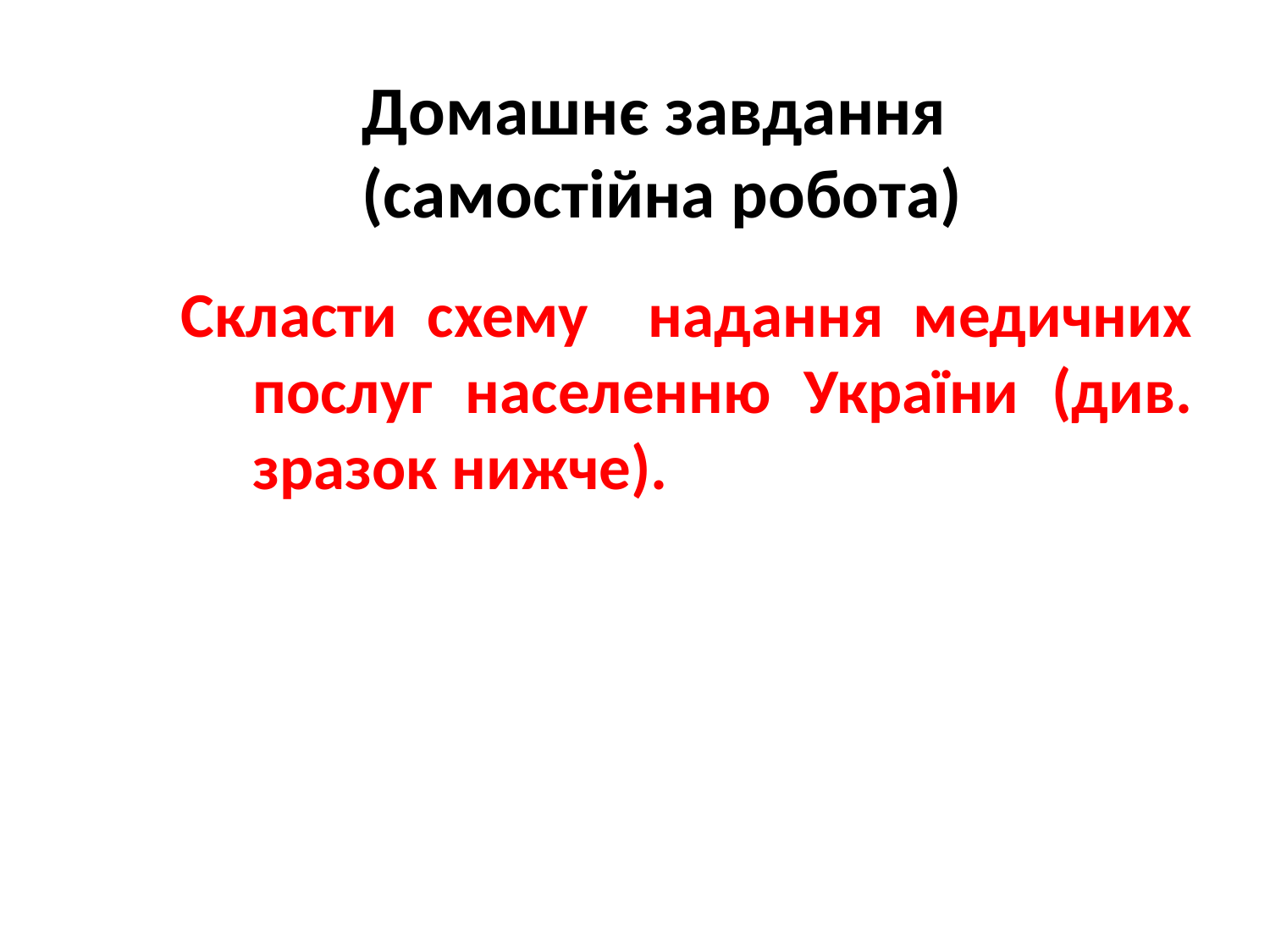

Домашнє завдання
(самостійна робота)
Скласти схему  надання медичних послуг населенню України (див. зразок нижче).